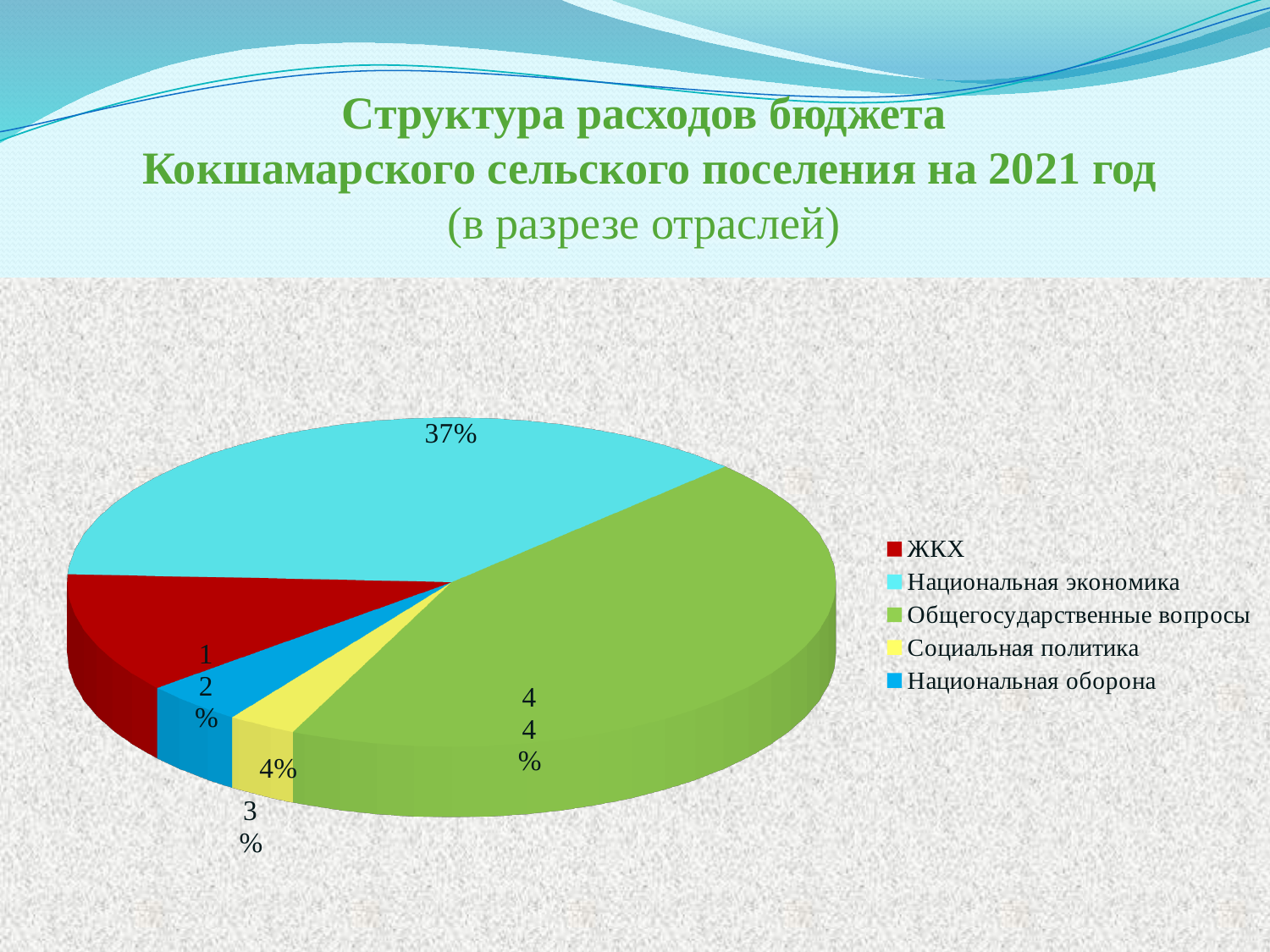

# Структура расходов бюджета Кокшамарского сельского поселения на 2021 год (в разрезе отраслей)

[unsupported chart]